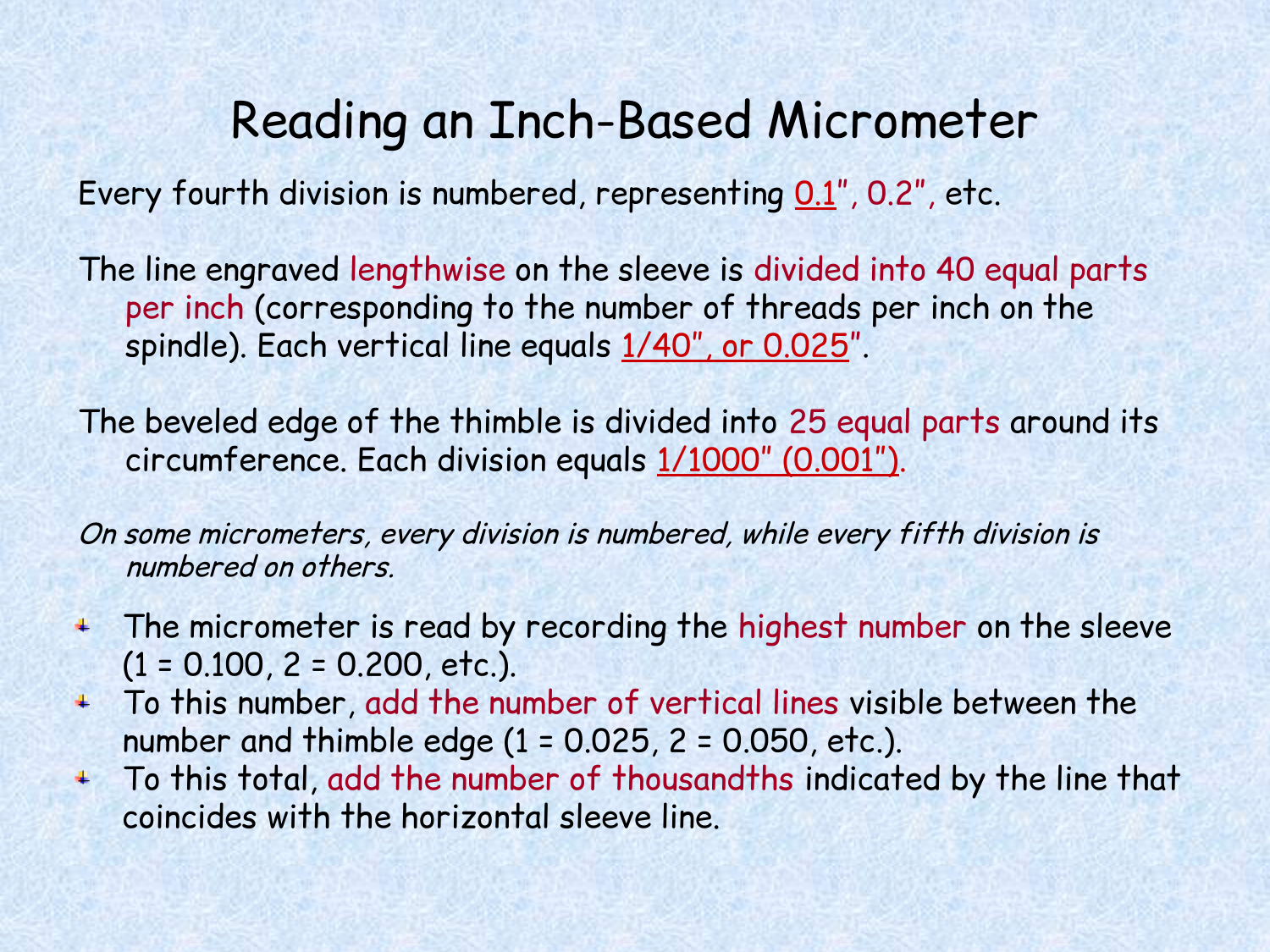

# Reading an Inch-Based Micrometer
Every fourth division is numbered, representing 0.1”, 0.2”, etc.

The line engraved lengthwise on the sleeve is divided into 40 equal parts per inch (corresponding to the number of threads per inch on the spindle). Each vertical line equals 1/40”, or 0.025”.

The beveled edge of the thimble is divided into 25 equal parts around its circumference. Each division equals 1/1000” (0.001”).

On some micrometers, every division is numbered, while every fifth division is numbered on others.
The micrometer is read by recording the highest number on the sleeve (1 = 0.100, 2 = 0.200, etc.).
To this number, add the number of vertical lines visible between the number and thimble edge (1 = 0.025, 2 = 0.050, etc.).
To this total, add the number of thousandths indicated by the line that coincides with the horizontal sleeve line.